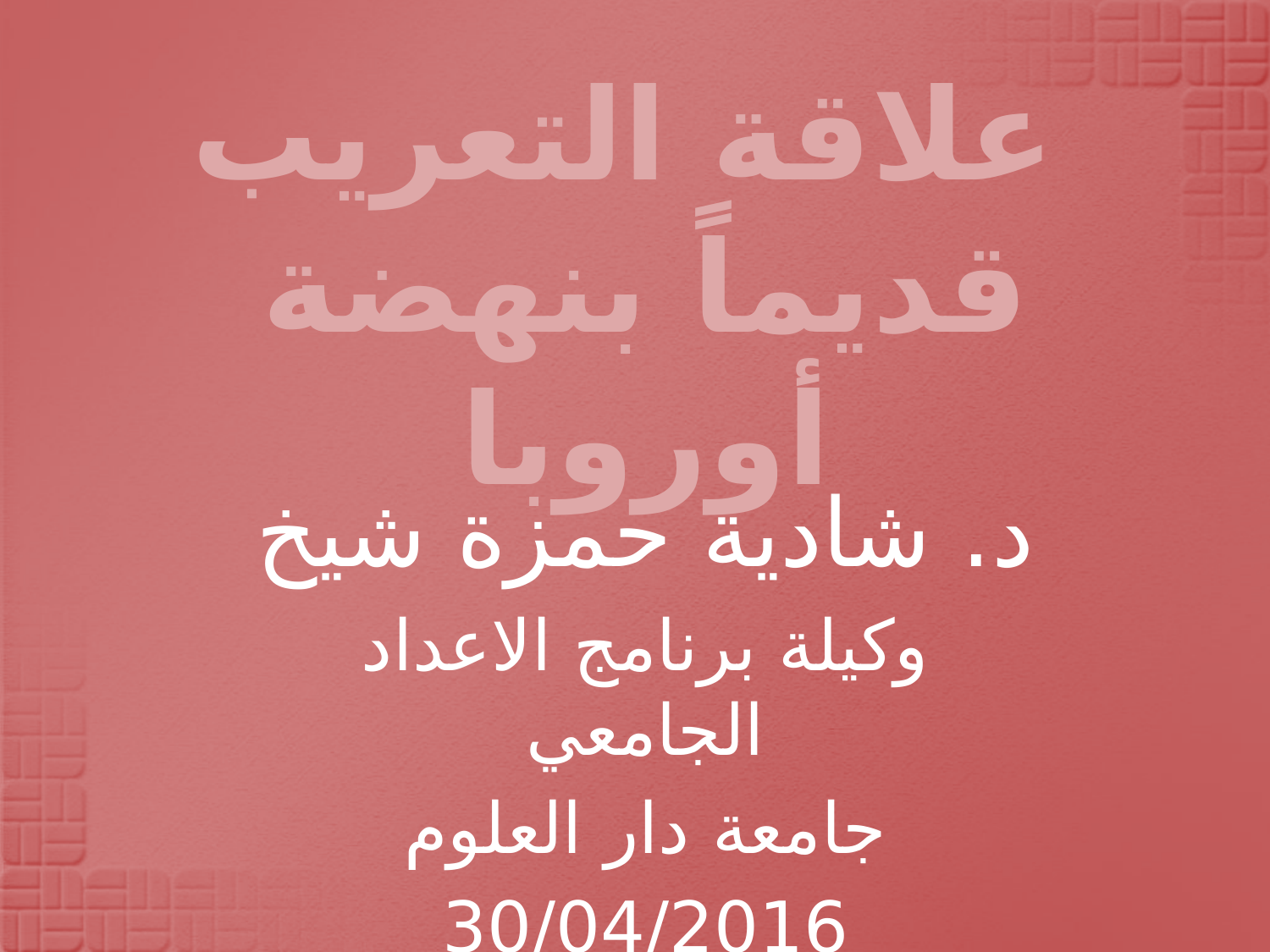

# علاقة التعريب قديماً بنهضة أوروبا
د. شادية حمزة شيخ
وكيلة برنامج الاعداد الجامعي
جامعة دار العلوم
30/04/2016